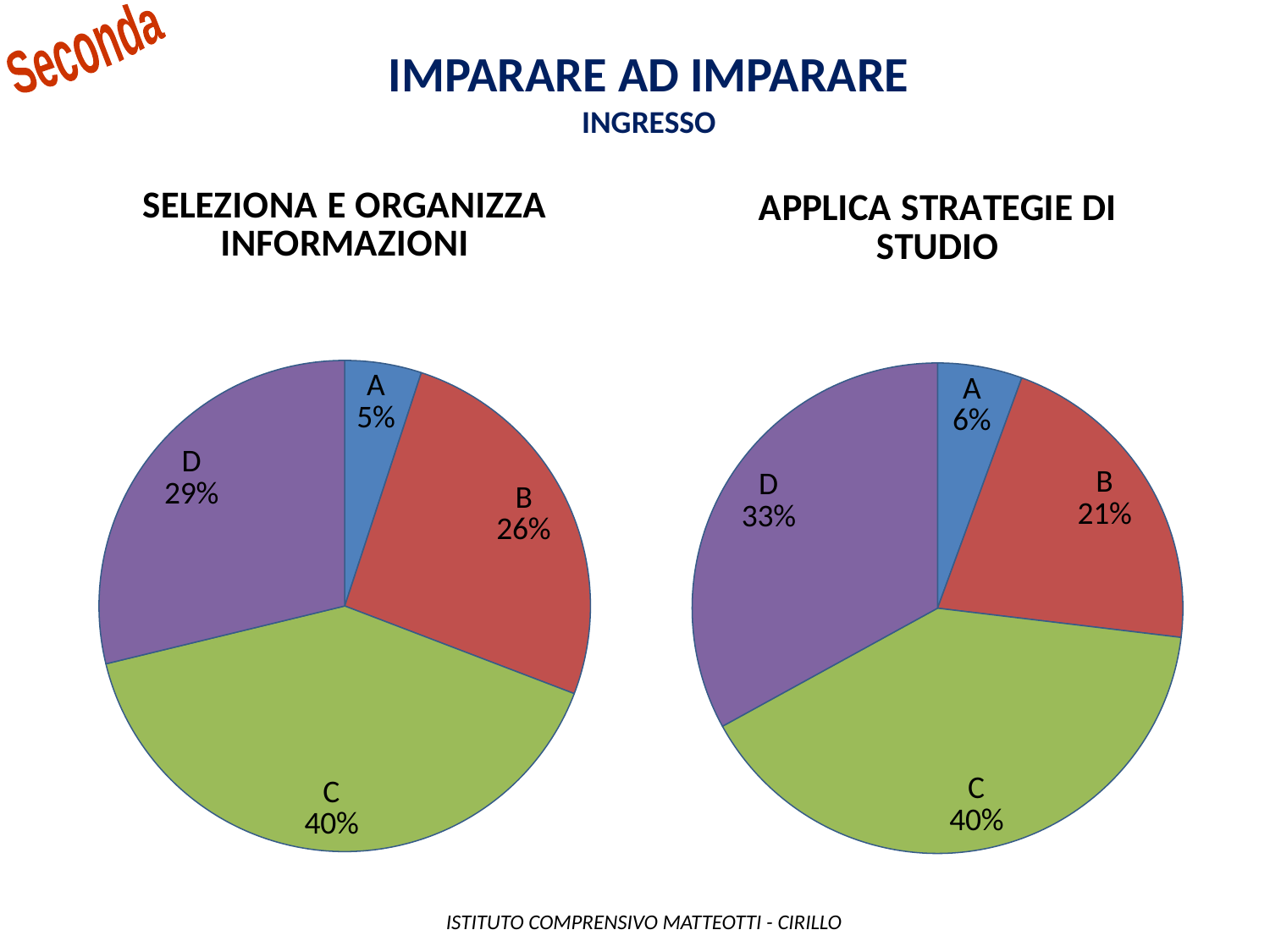

Seconda
Imparare ad imparare
INGRESSO

### Chart: SELEZIONA E ORGANIZZA INFORMAZIONI

| Category |  |
|---|---|
| A | 10.0 |
| B | 51.0 |
| C | 80.0 |
| D | 57.0 |

### Chart: APPLICA STRATEGIE DI STUDIO

| Category |  |
|---|---|
| A | 11.0 |
| B | 42.0 |
| C | 79.0 |
| D | 65.0 |
 ISTITUTO COMPRENSIVO MATTEOTTI - CIRILLO